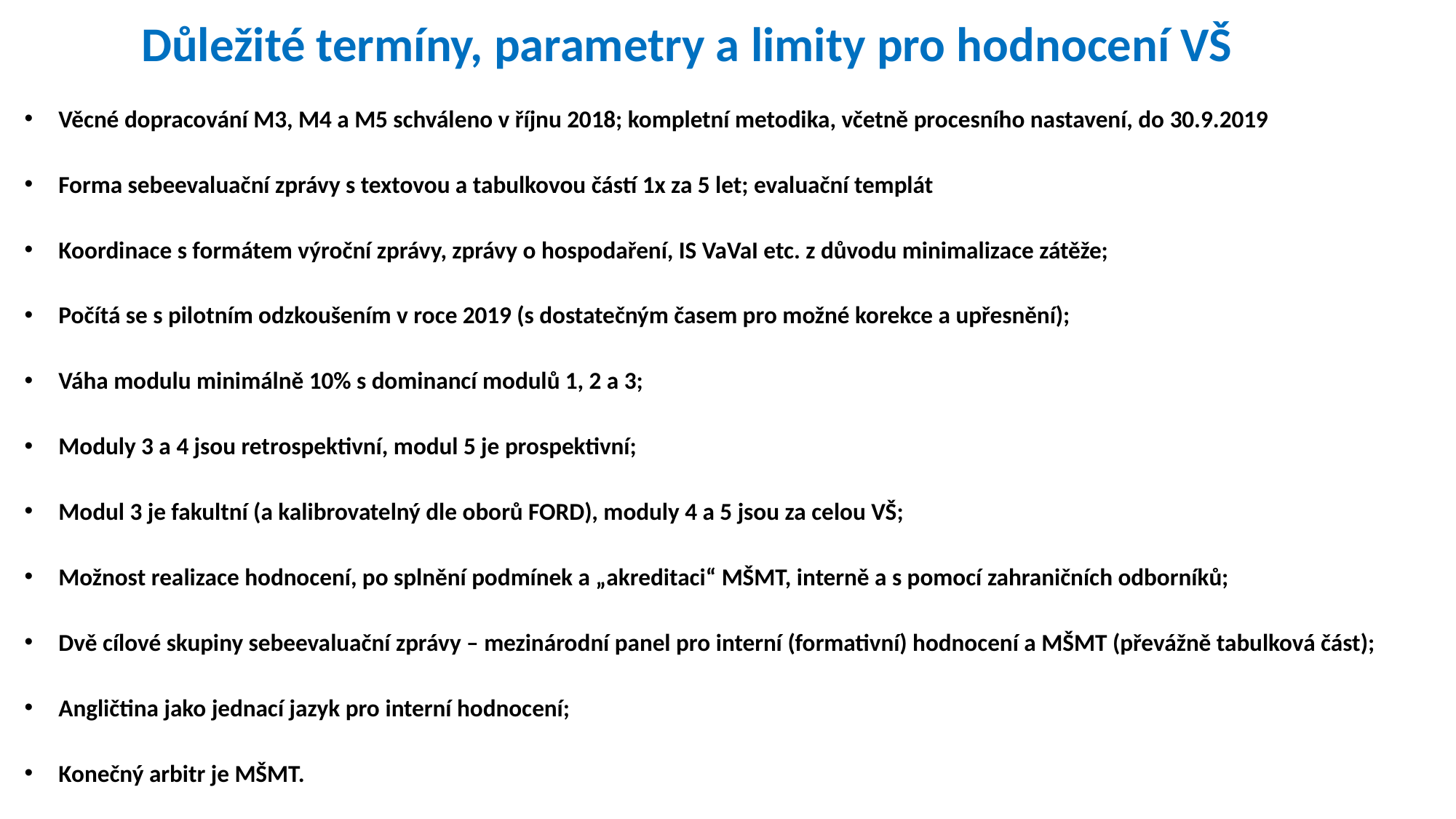

Důležité termíny, parametry a limity pro hodnocení VŠ
Věcné dopracování M3, M4 a M5 schváleno v říjnu 2018; kompletní metodika, včetně procesního nastavení, do 30.9.2019
Forma sebeevaluační zprávy s textovou a tabulkovou částí 1x za 5 let; evaluační templát
Koordinace s formátem výroční zprávy, zprávy o hospodaření, IS VaVaI etc. z důvodu minimalizace zátěže;
Počítá se s pilotním odzkoušením v roce 2019 (s dostatečným časem pro možné korekce a upřesnění);
Váha modulu minimálně 10% s dominancí modulů 1, 2 a 3;
Moduly 3 a 4 jsou retrospektivní, modul 5 je prospektivní;
Modul 3 je fakultní (a kalibrovatelný dle oborů FORD), moduly 4 a 5 jsou za celou VŠ;
Možnost realizace hodnocení, po splnění podmínek a „akreditaci“ MŠMT, interně a s pomocí zahraničních odborníků;
Dvě cílové skupiny sebeevaluační zprávy – mezinárodní panel pro interní (formativní) hodnocení a MŠMT (převážně tabulková část);
Angličtina jako jednací jazyk pro interní hodnocení;
Konečný arbitr je MŠMT.